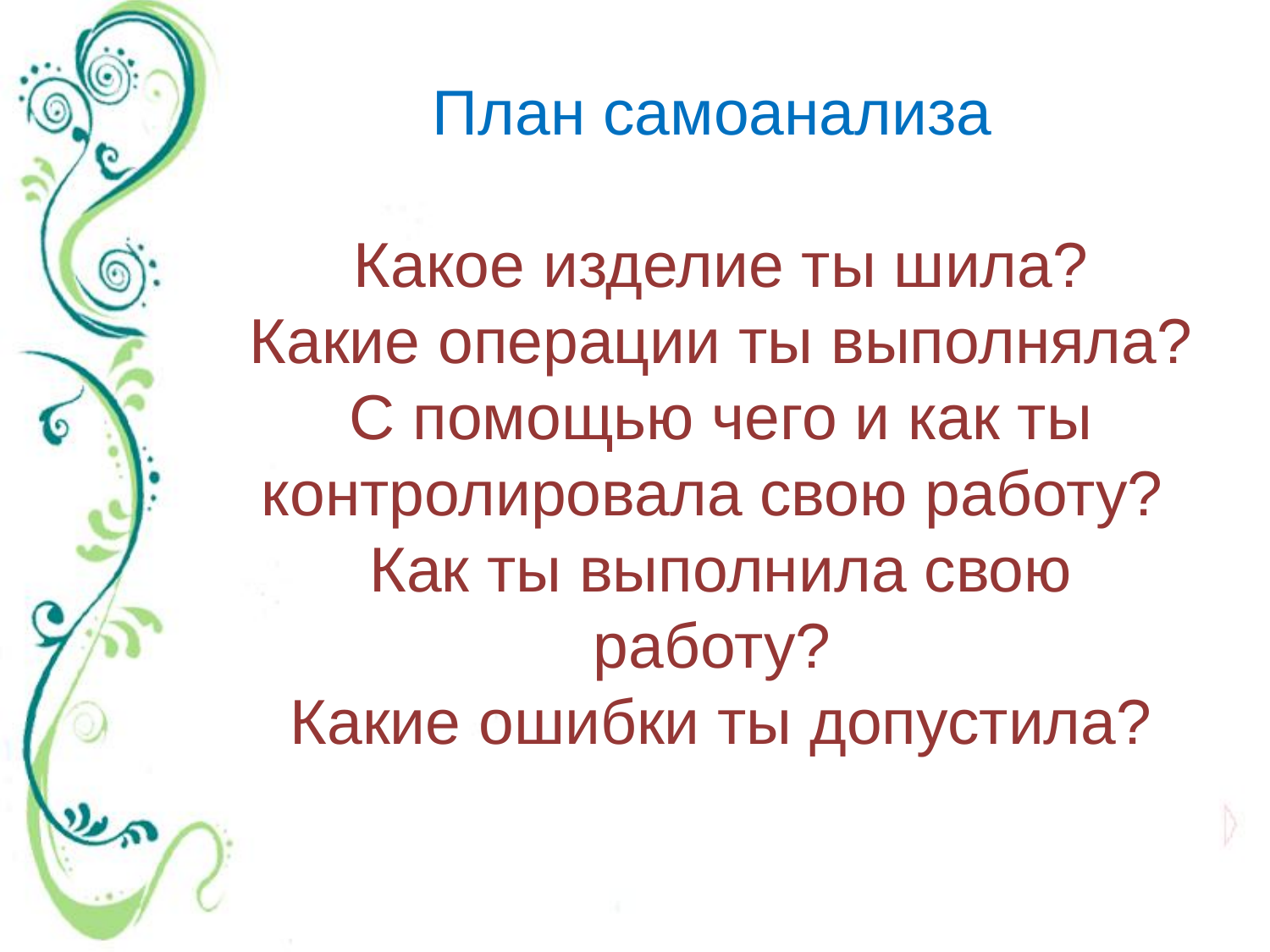

# План самоанализа   Какое изделие ты шила? Какие операции ты выполняла? С помощью чего и как ты контролировала свою работу? Как ты выполнила свою работу? Какие ошибки ты допустила?